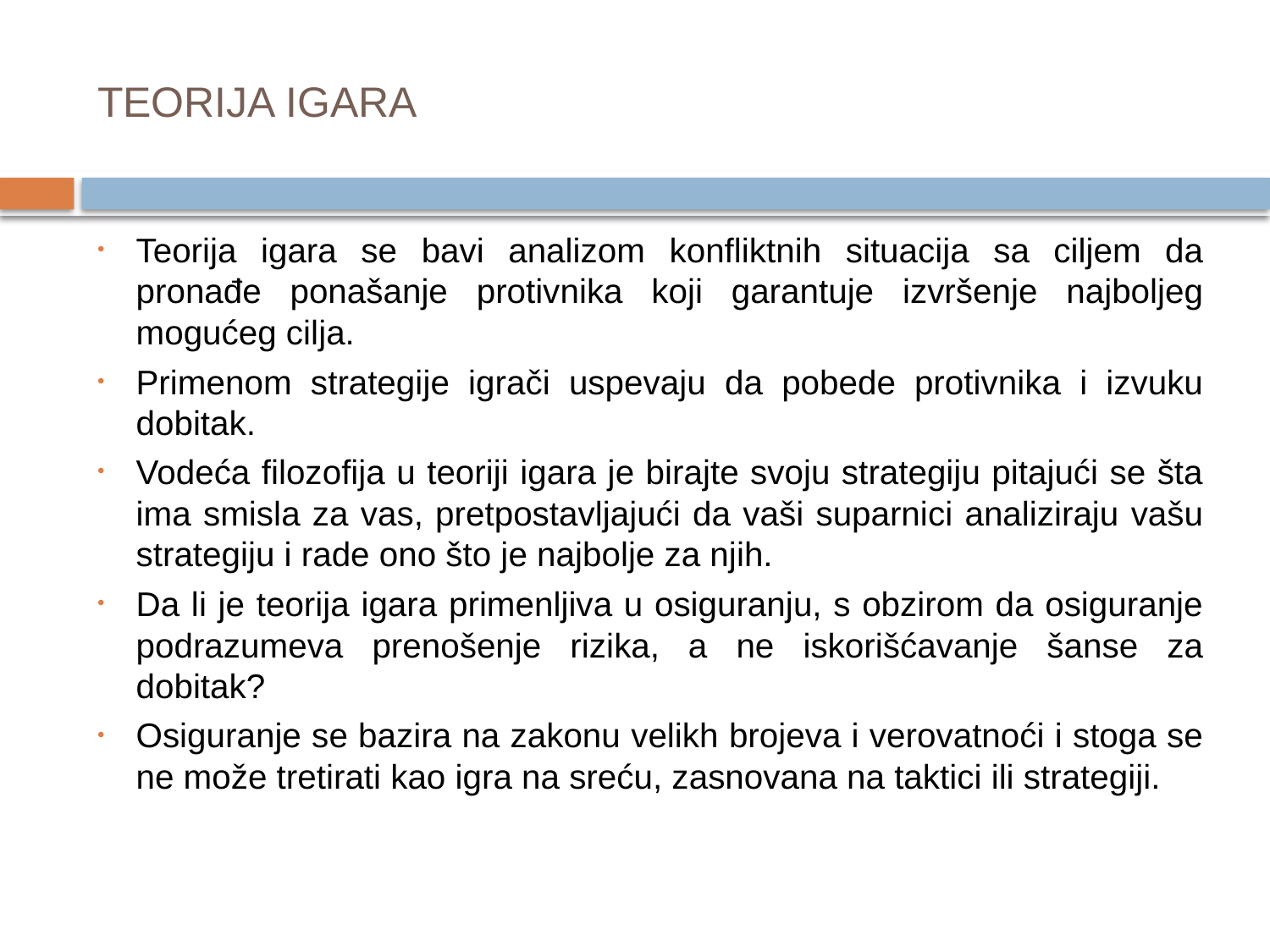

# TEORIJA IGARA
Teorija igara se bavi analizom konfliktnih situacija sa ciljem da pronađe ponašanje protivnika koji garantuje izvršenje najboljeg mogućeg cilja.
Primenom strategije igrači uspevaju da pobede protivnika i izvuku dobitak.
Vodeća filozofija u teoriji igara je birajte svoju strategiju pitajući se šta ima smisla za vas, pretpostavljajući da vaši suparnici analiziraju vašu strategiju i rade ono što je najbolje za njih.
Da li je teorija igara primenljiva u osiguranju, s obzirom da osiguranje podrazumeva prenošenje rizika, a ne iskorišćavanje šanse za dobitak?
Osiguranje se bazira na zakonu velikh brojeva i verovatnoći i stoga se ne može tretirati kao igra na sreću, zasnovana na taktici ili strategiji.